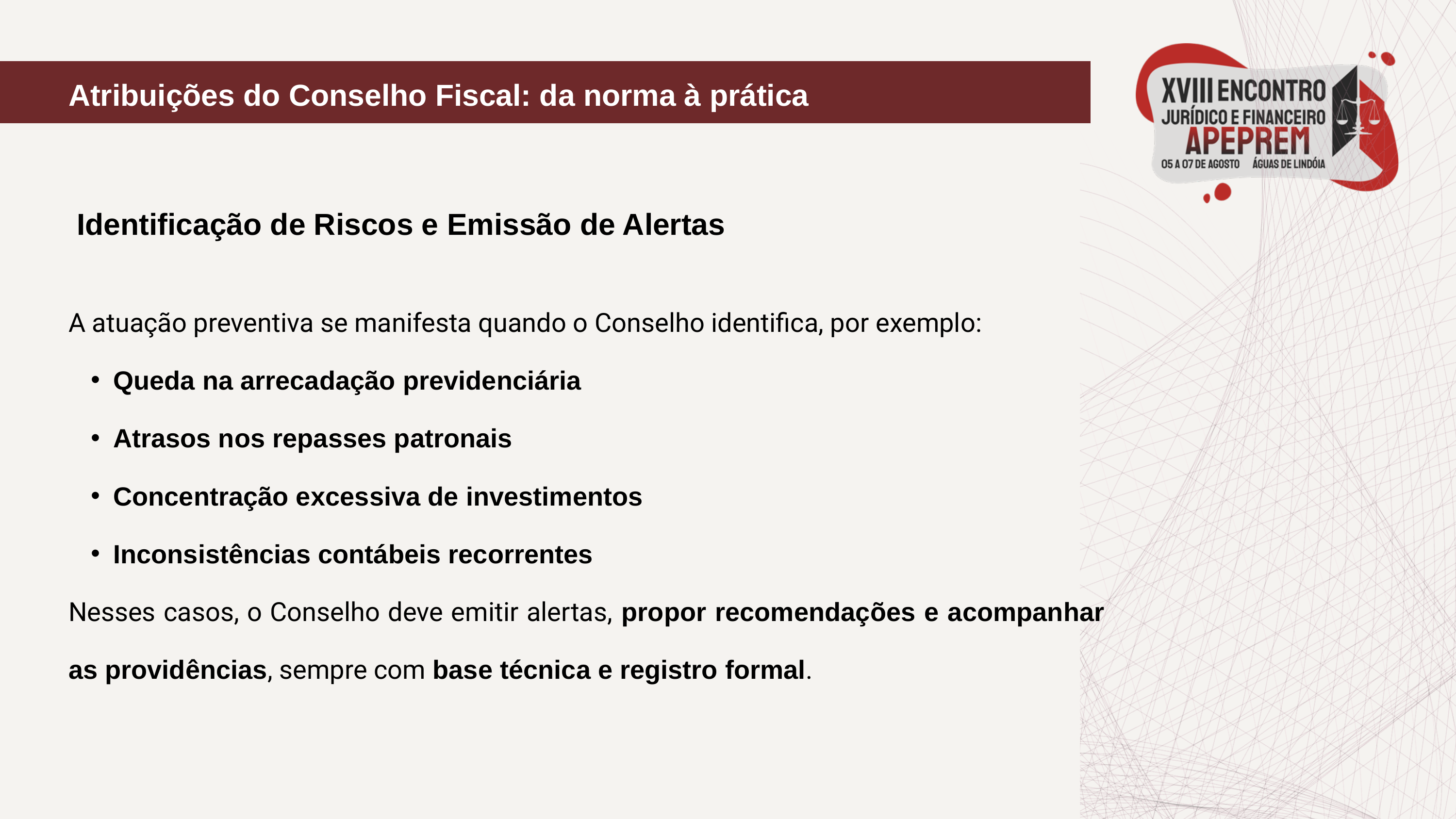

Atribuições do Conselho Fiscal: da norma à prática
 Identificação de Riscos e Emissão de Alertas
A atuação preventiva se manifesta quando o Conselho identifica, por exemplo:
Queda na arrecadação previdenciária
Atrasos nos repasses patronais
Concentração excessiva de investimentos
Inconsistências contábeis recorrentes
Nesses casos, o Conselho deve emitir alertas, propor recomendações e acompanhar as providências, sempre com base técnica e registro formal.